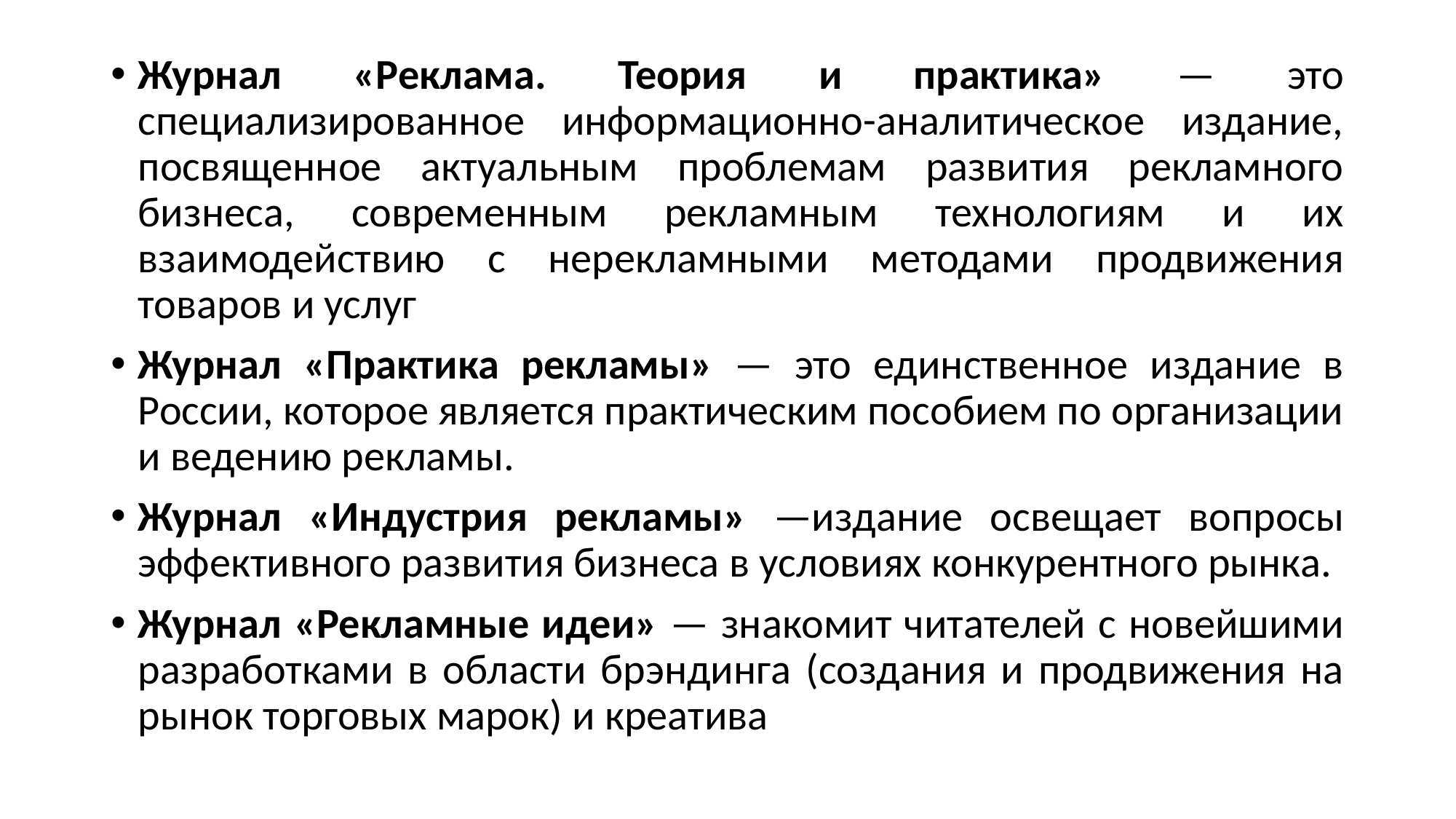

Журнал «Реклама. Теория и практика» — это специализированное информационно-аналитическое издание, посвященное актуальным проблемам развития рекламного бизнеса, современным рекламным технологиям и их взаимодействию с нерекламными методами продвижения товаров и услуг
Журнал «Практика рекламы» — это единственное издание в России, которое является практическим пособием по организации и ведению рекламы.
Журнал «Индустрия рекламы» —издание освещает вопросы эффективного развития бизнеса в условиях конкурентного рынка.
Журнал «Рекламные идеи» — знакомит читателей с новейшими разработками в области брэндинга (создания и продвижения на рынок торговых марок) и креатива